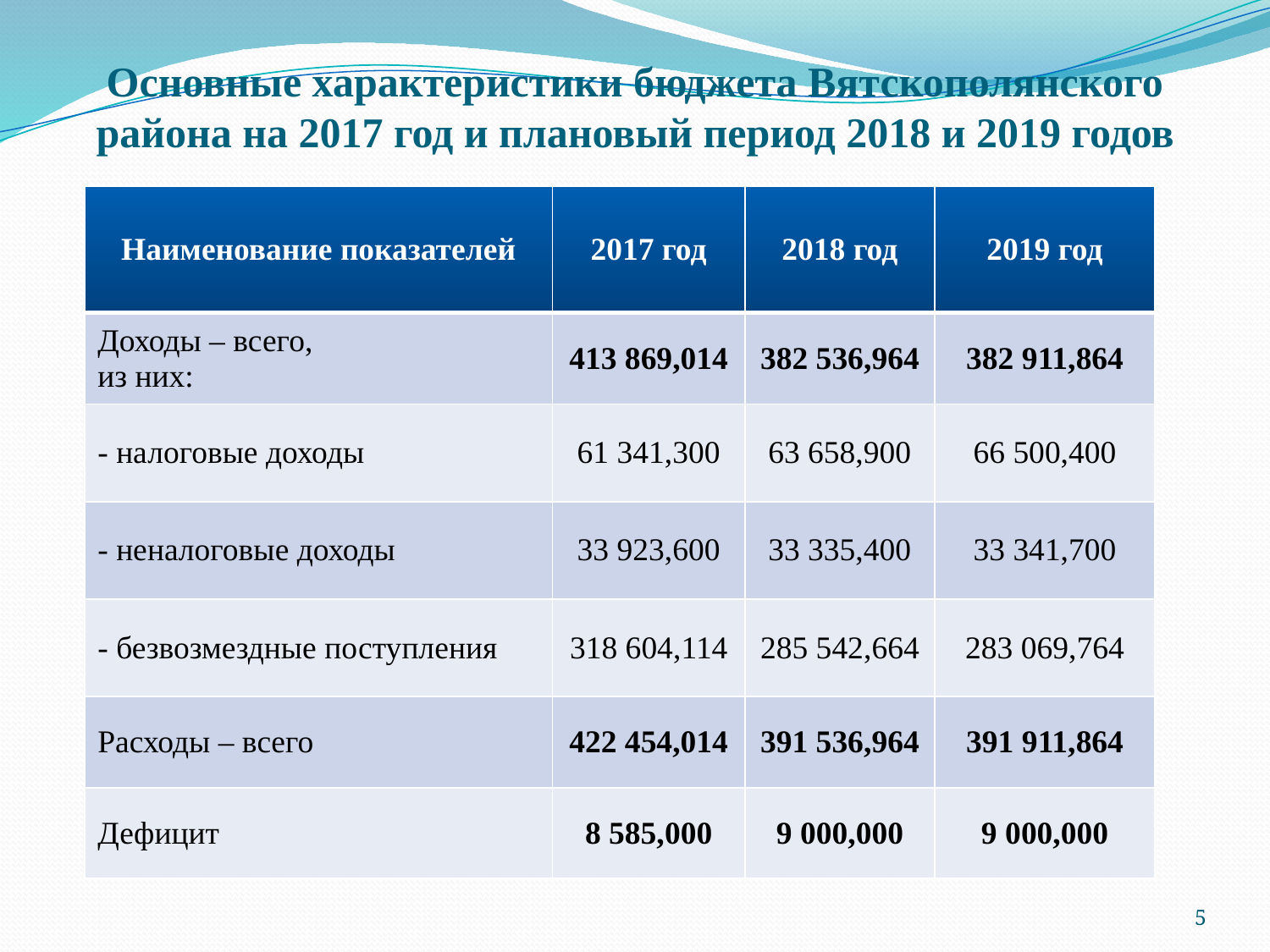

# Основные характеристики бюджета Вятскополянского района на 2017 год и плановый период 2018 и 2019 годов
| Наименование показателей | 2017 год | 2018 год | 2019 год |
| --- | --- | --- | --- |
| Доходы – всего, из них: | 413 869,014 | 382 536,964 | 382 911,864 |
| - налоговые доходы | 61 341,300 | 63 658,900 | 66 500,400 |
| - неналоговые доходы | 33 923,600 | 33 335,400 | 33 341,700 |
| - безвозмездные поступления | 318 604,114 | 285 542,664 | 283 069,764 |
| Расходы – всего | 422 454,014 | 391 536,964 | 391 911,864 |
| Дефицит | 8 585,000 | 9 000,000 | 9 000,000 |
5